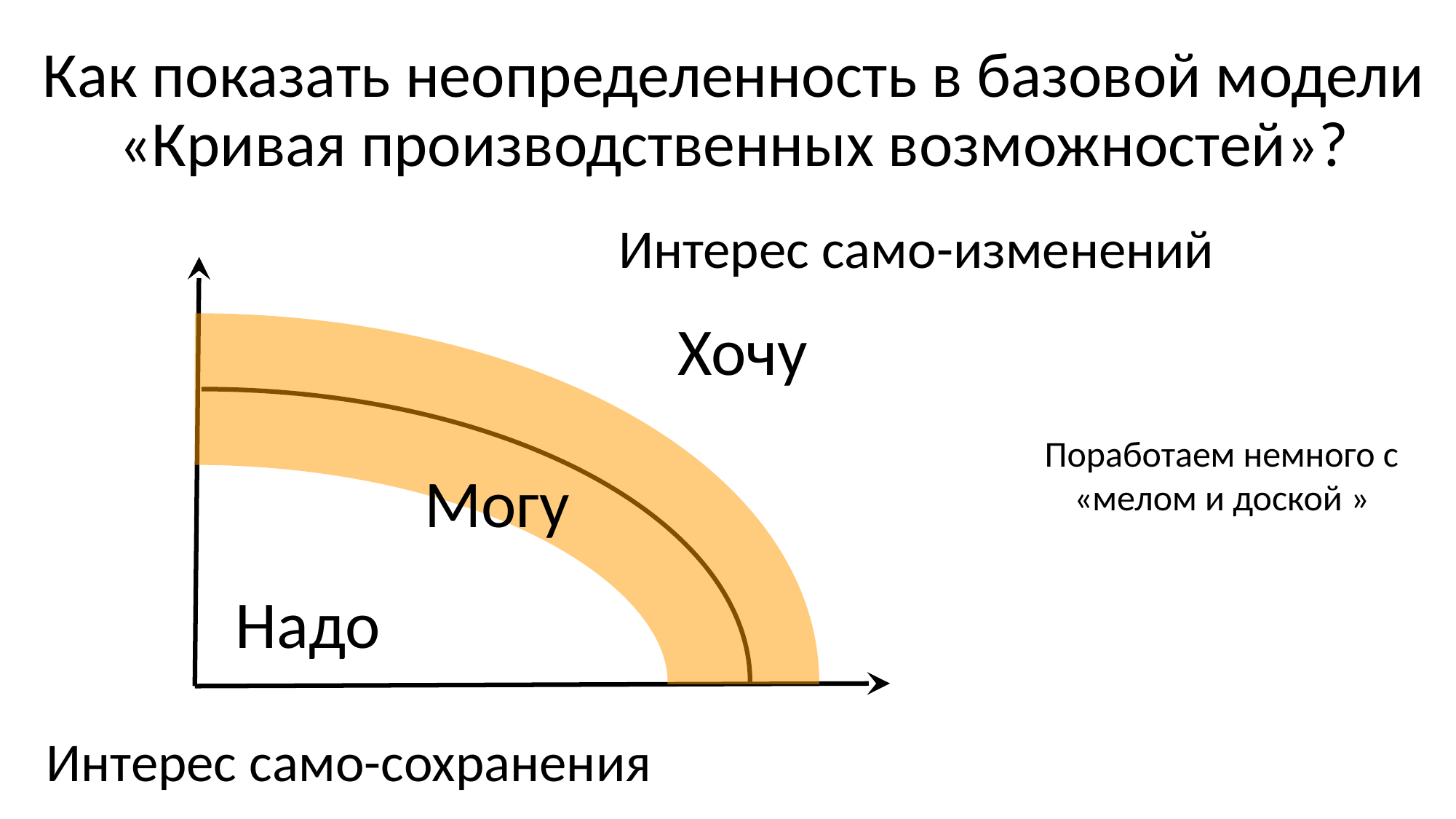

# Как показать неопределенность в базовой модели «Кривая производственных возможностей»?
Интерес само-изменений

Хочу

Поработаем немного с «мелом и доской »
Могу
Надо
Интерес само-сохранения